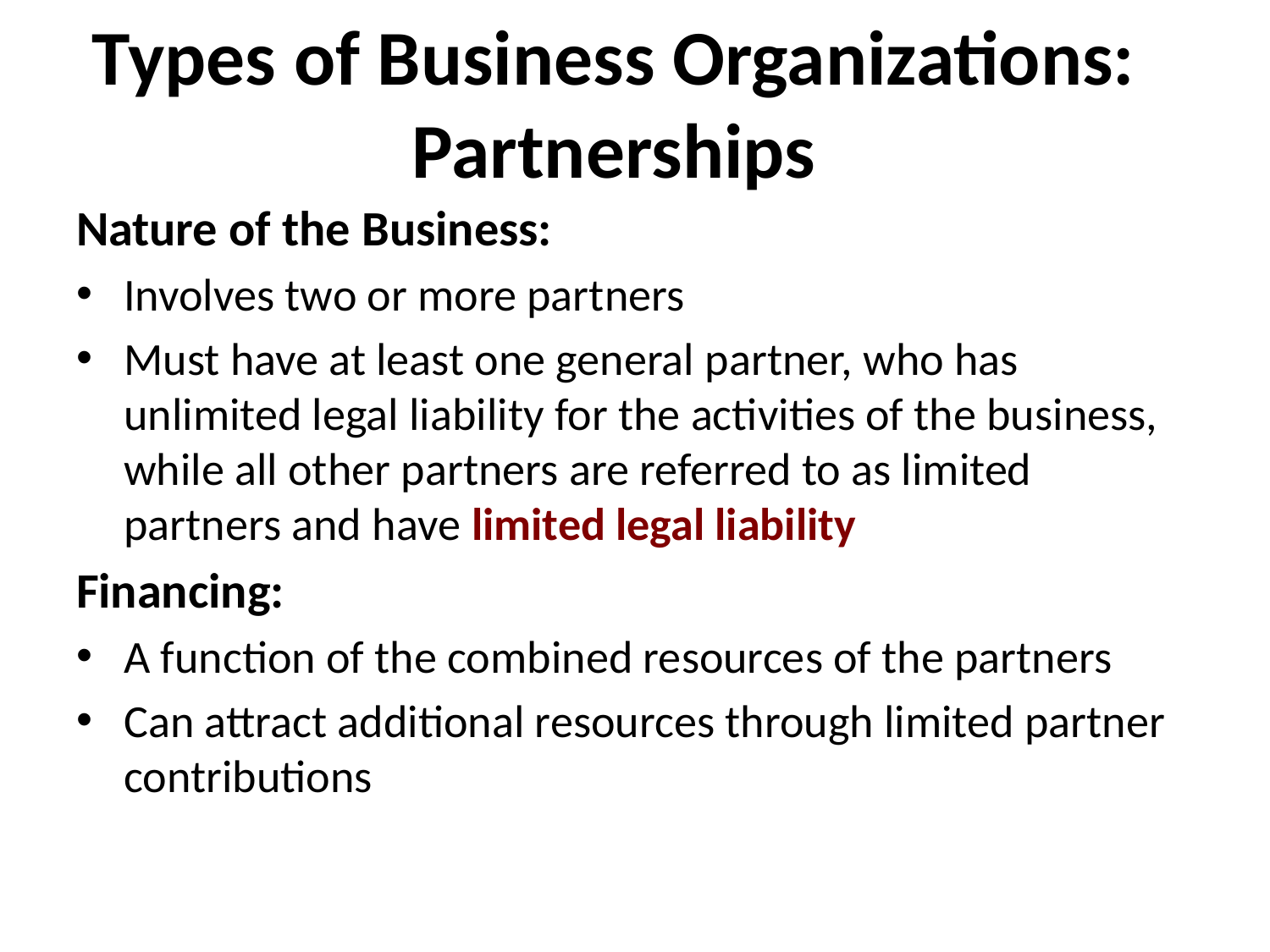

# Types of Business Organizations: Partnerships
Nature of the Business:
Involves two or more partners
Must have at least one general partner, who has unlimited legal liability for the activities of the business, while all other partners are referred to as limited partners and have limited legal liability
Financing:
A function of the combined resources of the partners
Can attract additional resources through limited partner contributions

Booth/Cleary Introduction to Corporate Finance, Second Edition
7